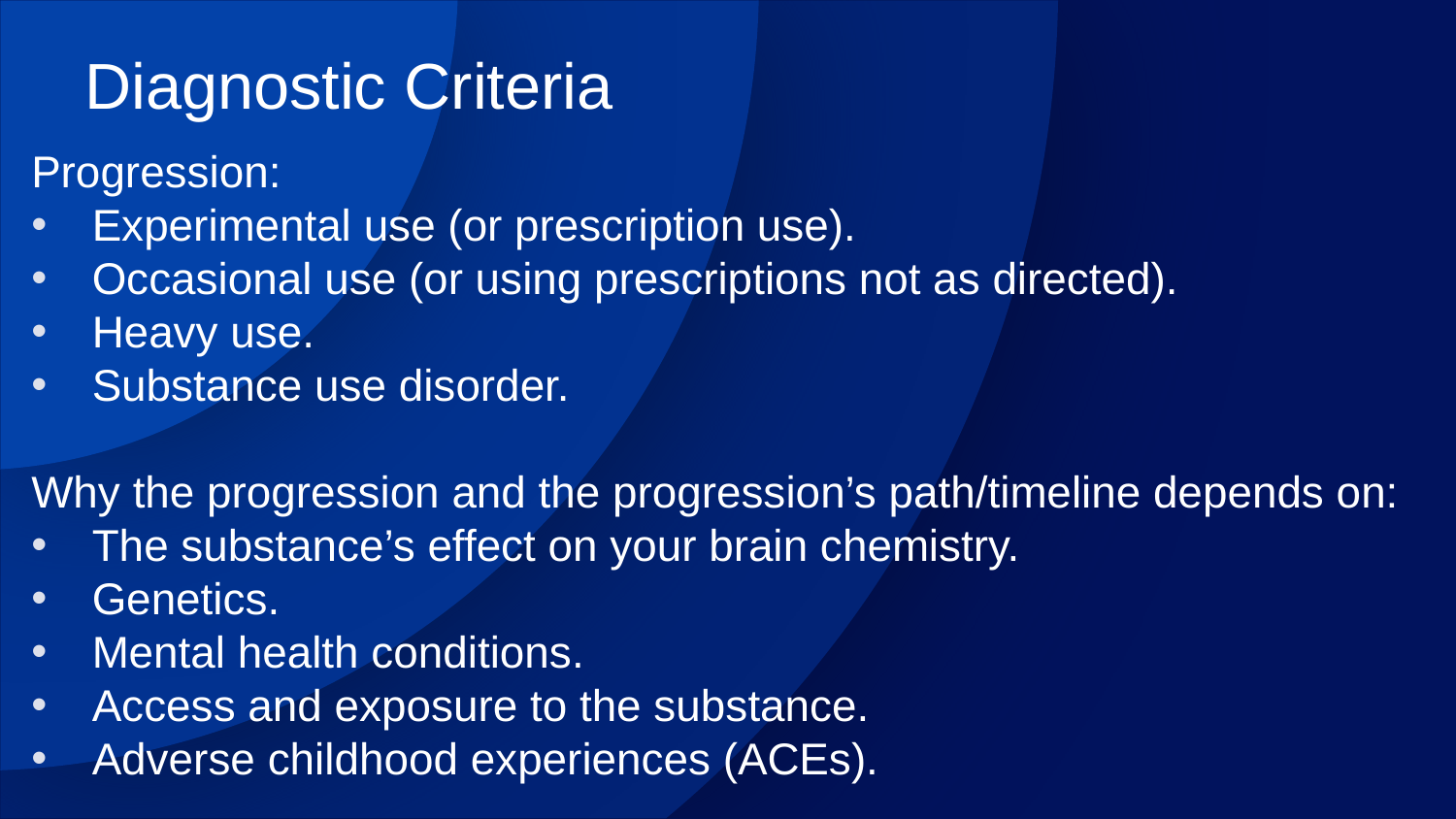

# Diagnostic Criteria
Progression:
Experimental use (or prescription use).
Occasional use (or using prescriptions not as directed).
Heavy use.
Substance use disorder.

Why the progression and the progression’s path/timeline depends on:
The substance’s effect on your brain chemistry.
Genetics.
Mental health conditions.
Access and exposure to the substance.
Adverse childhood experiences (ACEs).